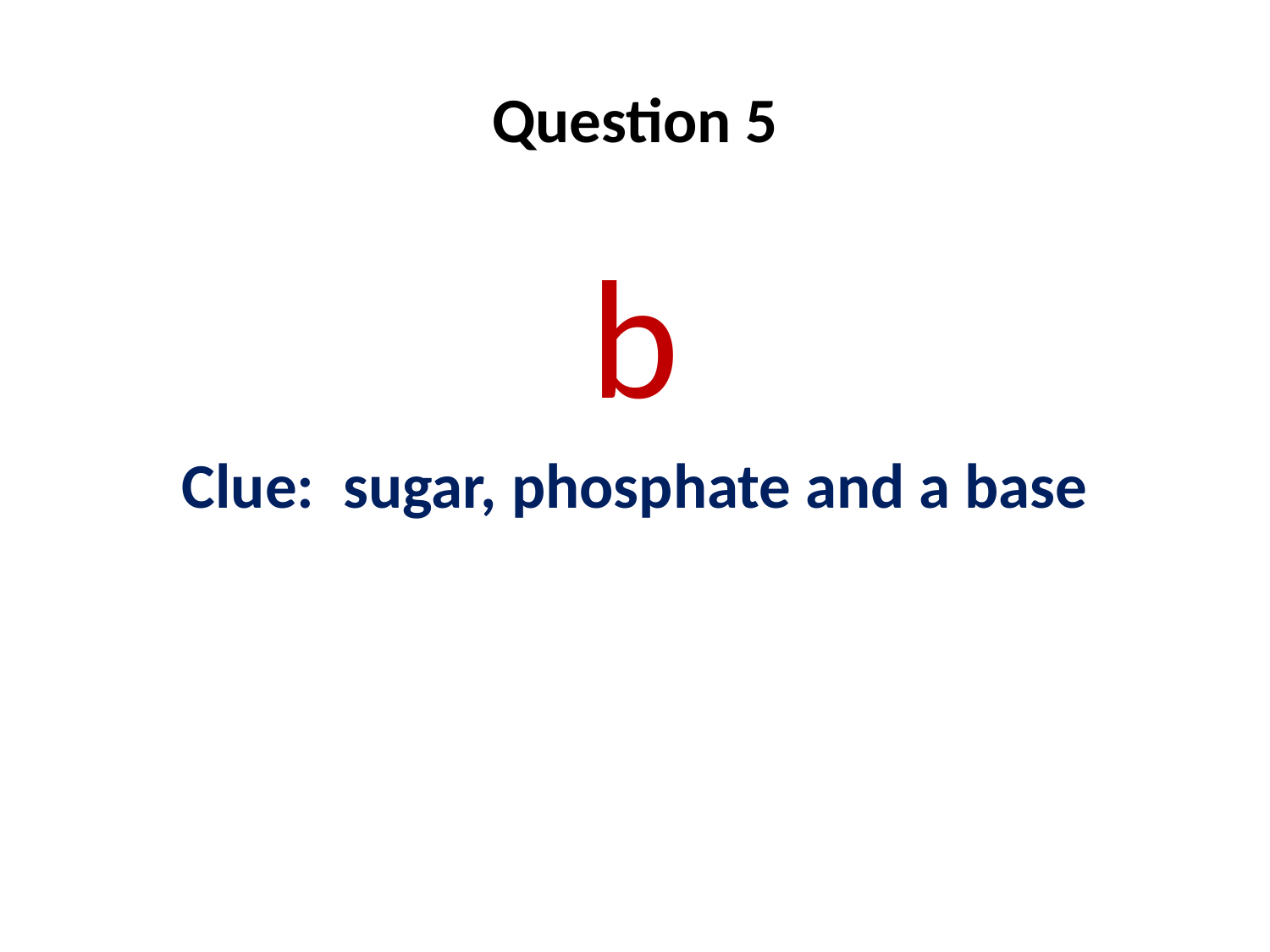

# Question 5
b
Clue:  sugar, phosphate and a base